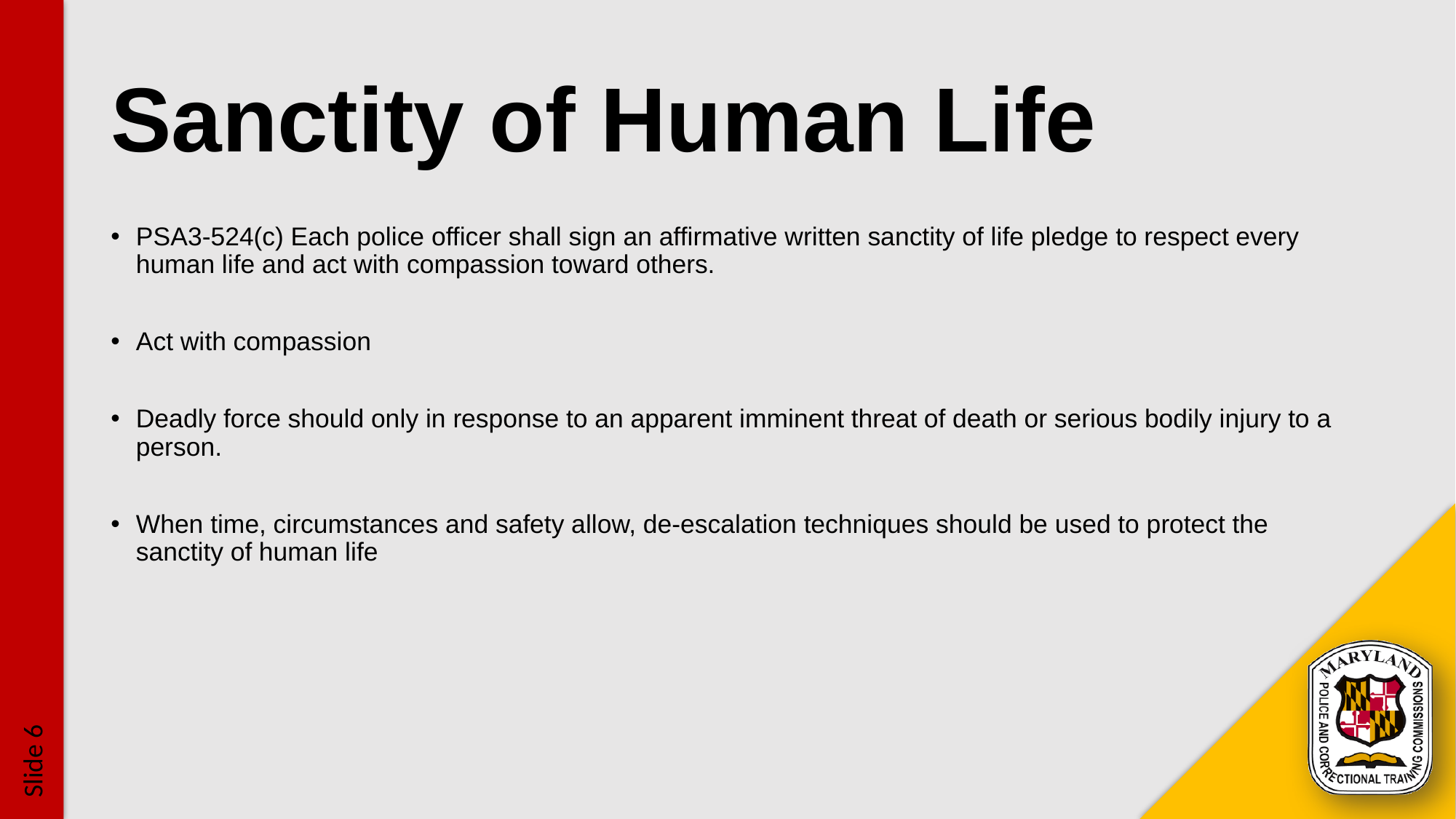

# Sanctity of Human Life
PSA3-524(c) Each police officer shall sign an affirmative written sanctity of life pledge to respect every human life and act with compassion toward others.

Act with compassion

Deadly force should only in response to an apparent imminent threat of death or serious bodily injury to a person.

When time, circumstances and safety allow, de-escalation techniques should be used to protect the sanctity of human life